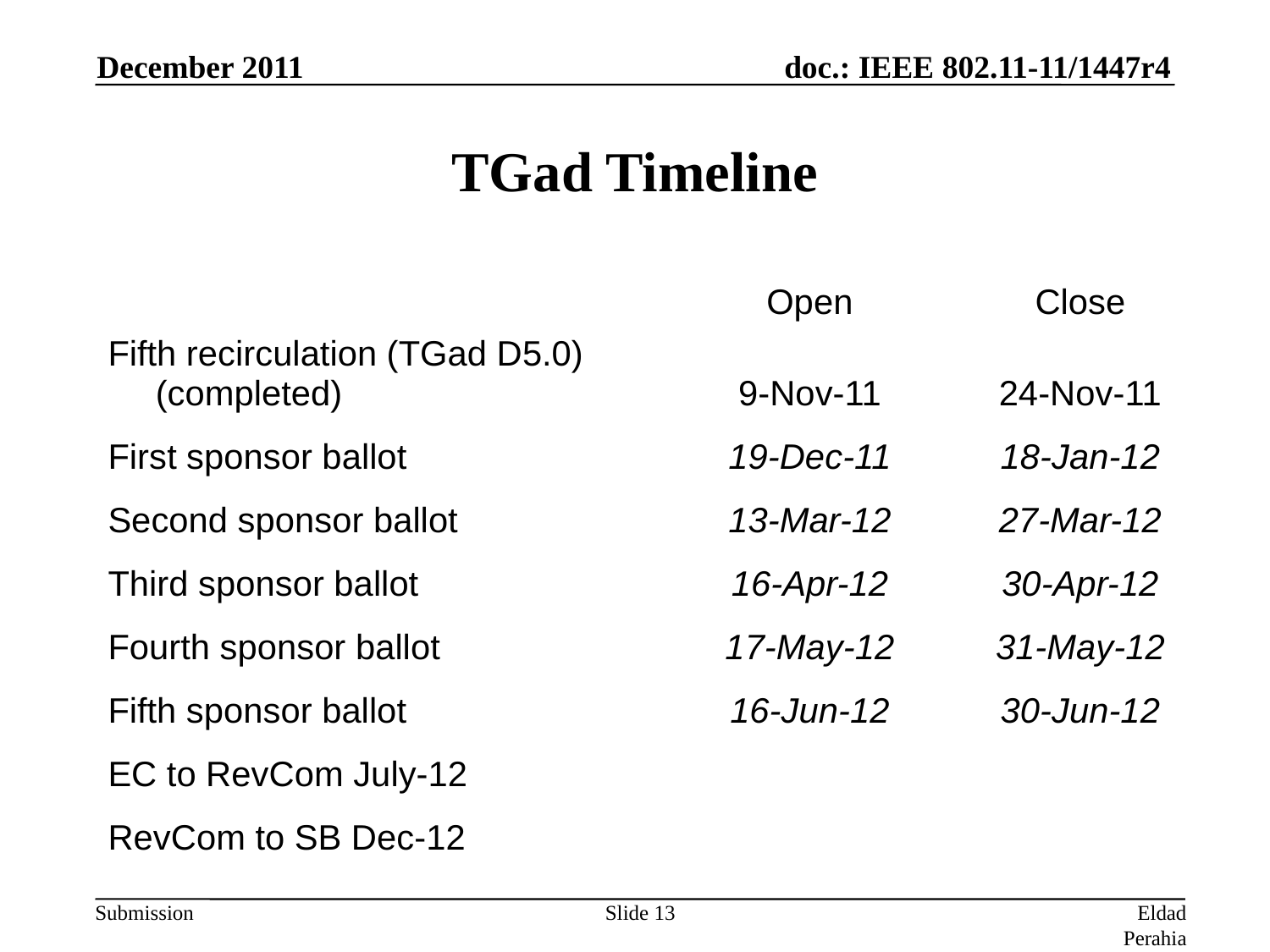

December 2011
# TGad Timeline
|  | Open | Close |
| --- | --- | --- |
| Fifth recirculation (TGad D5.0) (completed) | 9-Nov-11 | 24-Nov-11 |
| First sponsor ballot | 19-Dec-11 | 18-Jan-12 |
| Second sponsor ballot | 13-Mar-12 | 27-Mar-12 |
| Third sponsor ballot | 16-Apr-12 | 30-Apr-12 |
| Fourth sponsor ballot | 17-May-12 | 31-May-12 |
| Fifth sponsor ballot | 16-Jun-12 | 30-Jun-12 |
| EC to RevCom July-12 |  |  |
| RevCom to SB Dec-12 |  |  |
Slide 13
Eldad Perahia, Intel Corporation